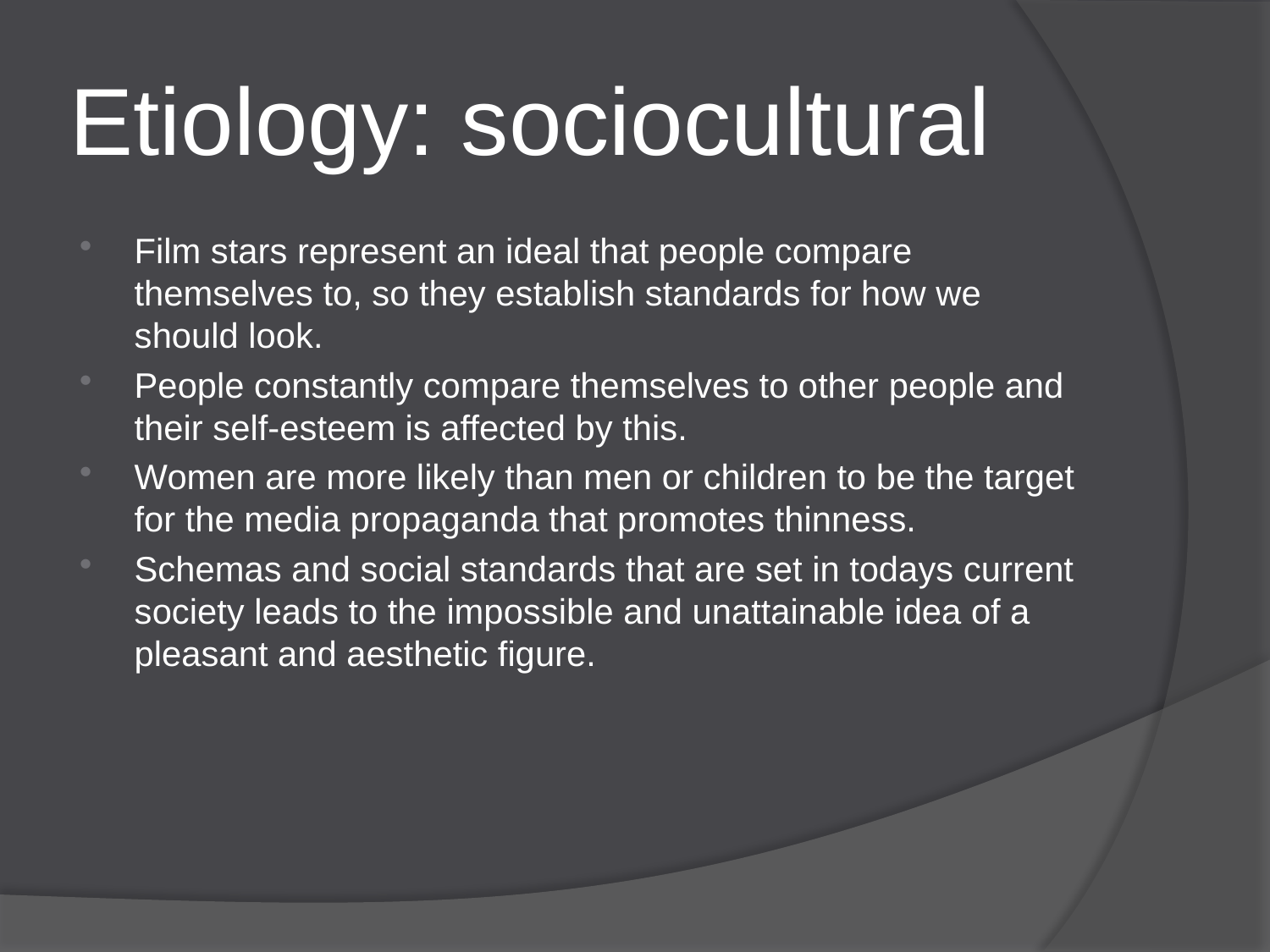

# Etiology: sociocultural
Film stars represent an ideal that people compare themselves to, so they establish standards for how we should look.
People constantly compare themselves to other people and their self-esteem is affected by this.
Women are more likely than men or children to be the target for the media propaganda that promotes thinness.
Schemas and social standards that are set in todays current society leads to the impossible and unattainable idea of a pleasant and aesthetic figure.